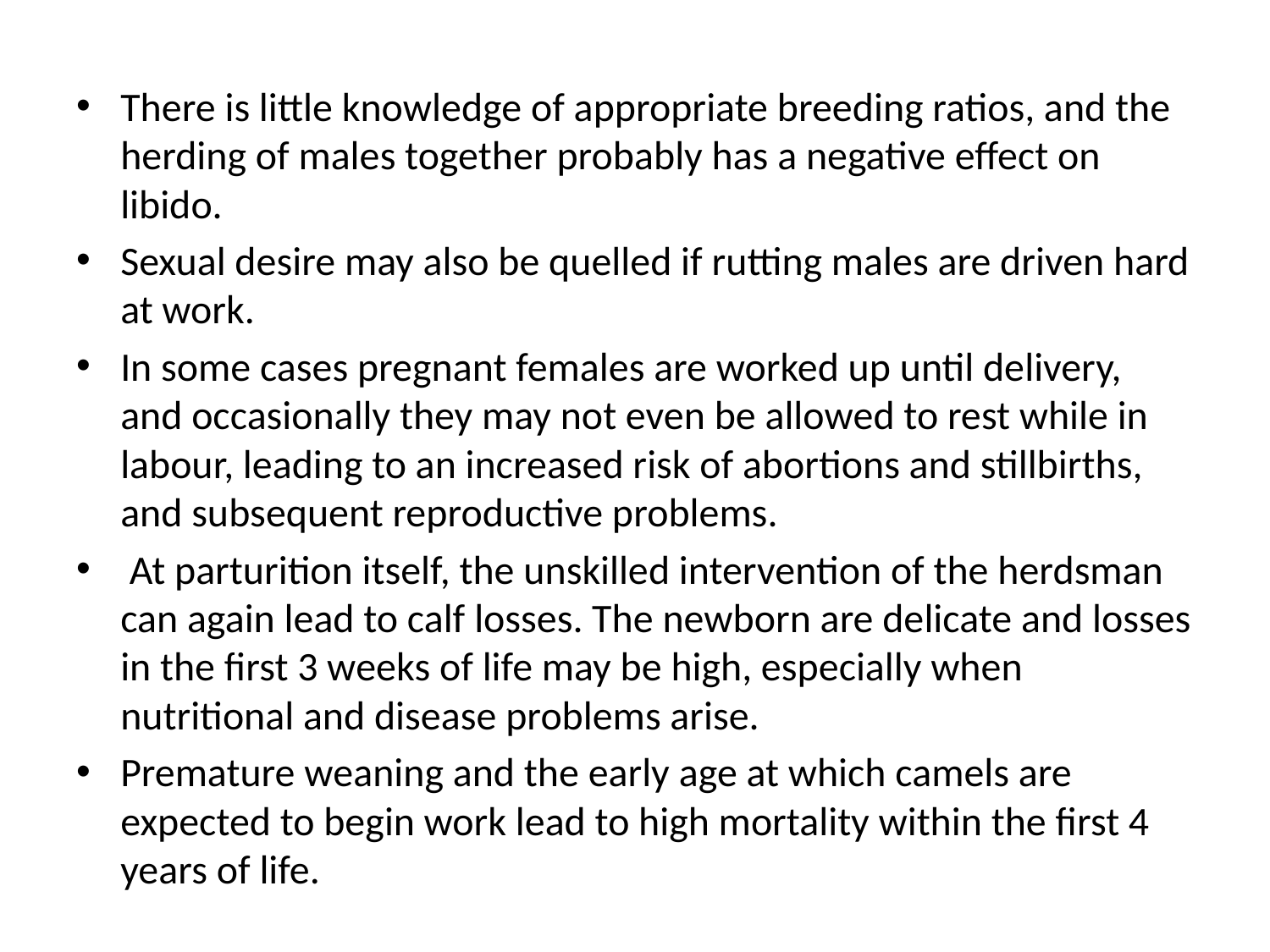

There is little knowledge of appropriate breeding ratios, and the herding of males together probably has a negative effect on libido.
Sexual desire may also be quelled if rutting males are driven hard at work.
In some cases pregnant females are worked up until delivery, and occasionally they may not even be allowed to rest while in labour, leading to an increased risk of abortions and stillbirths, and subsequent reproductive problems.
 At parturition itself, the unskilled intervention of the herdsman can again lead to calf losses. The newborn are delicate and losses in the first 3 weeks of life may be high, especially when nutritional and disease problems arise.
Premature weaning and the early age at which camels are expected to begin work lead to high mortality within the first 4 years of life.